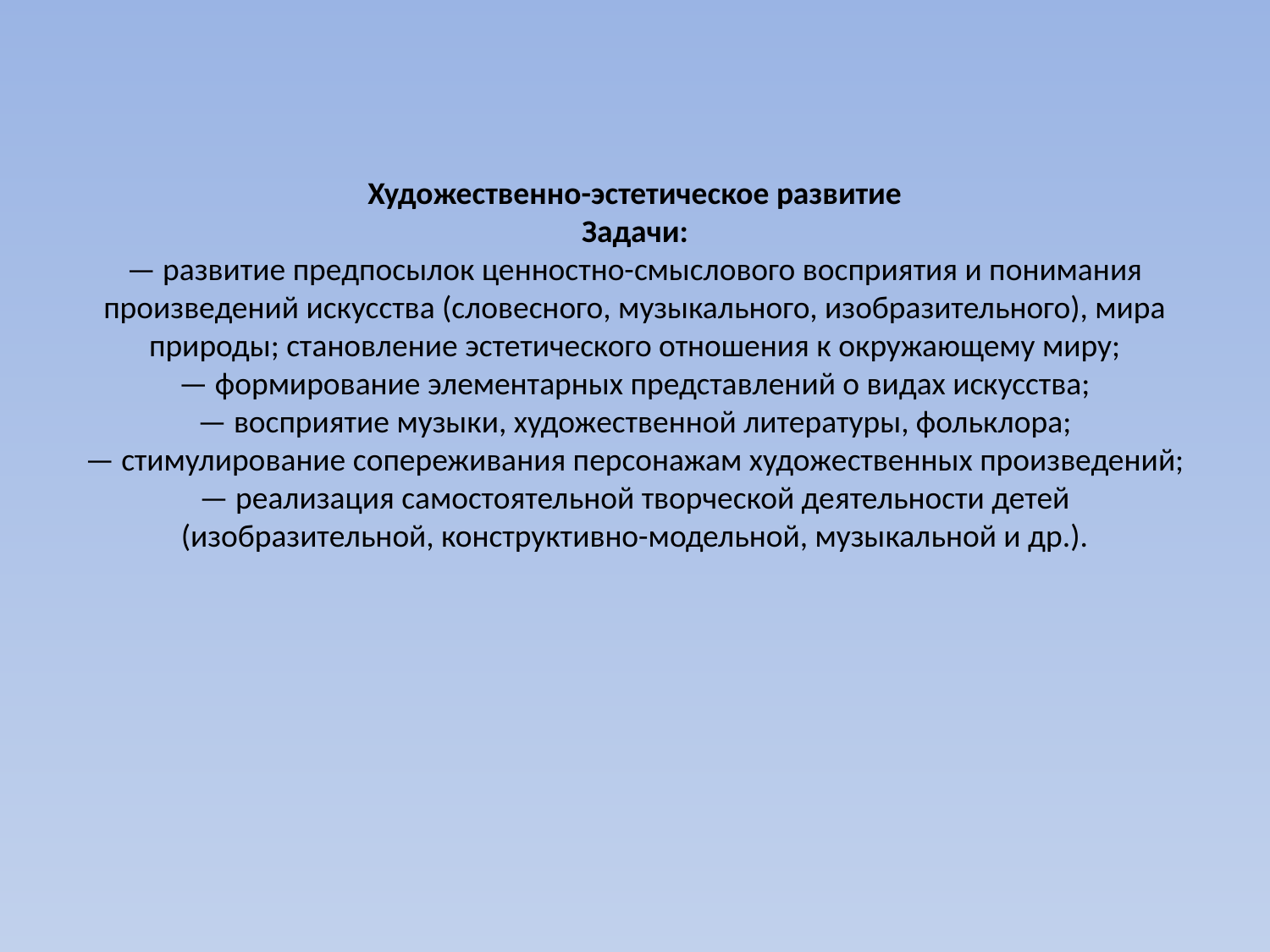

# Художественно-эстетическое развитие Задачи: — развитие предпосылок ценностно-смыслового восприятия и понимания произведений искусства (словесного, музыкального, изобразительного), мира природы; становление эстетического отношения к окружающему миру; — формирование элементарных представлений о видах искусства; — восприятие музыки, художественной литературы, фольклора; — стимулирование сопереживания персонажам художественных произведений; — реализация самостоятельной творческой деятельности детей (изобразительной, конструктивно-модельной, музыкальной и др.).